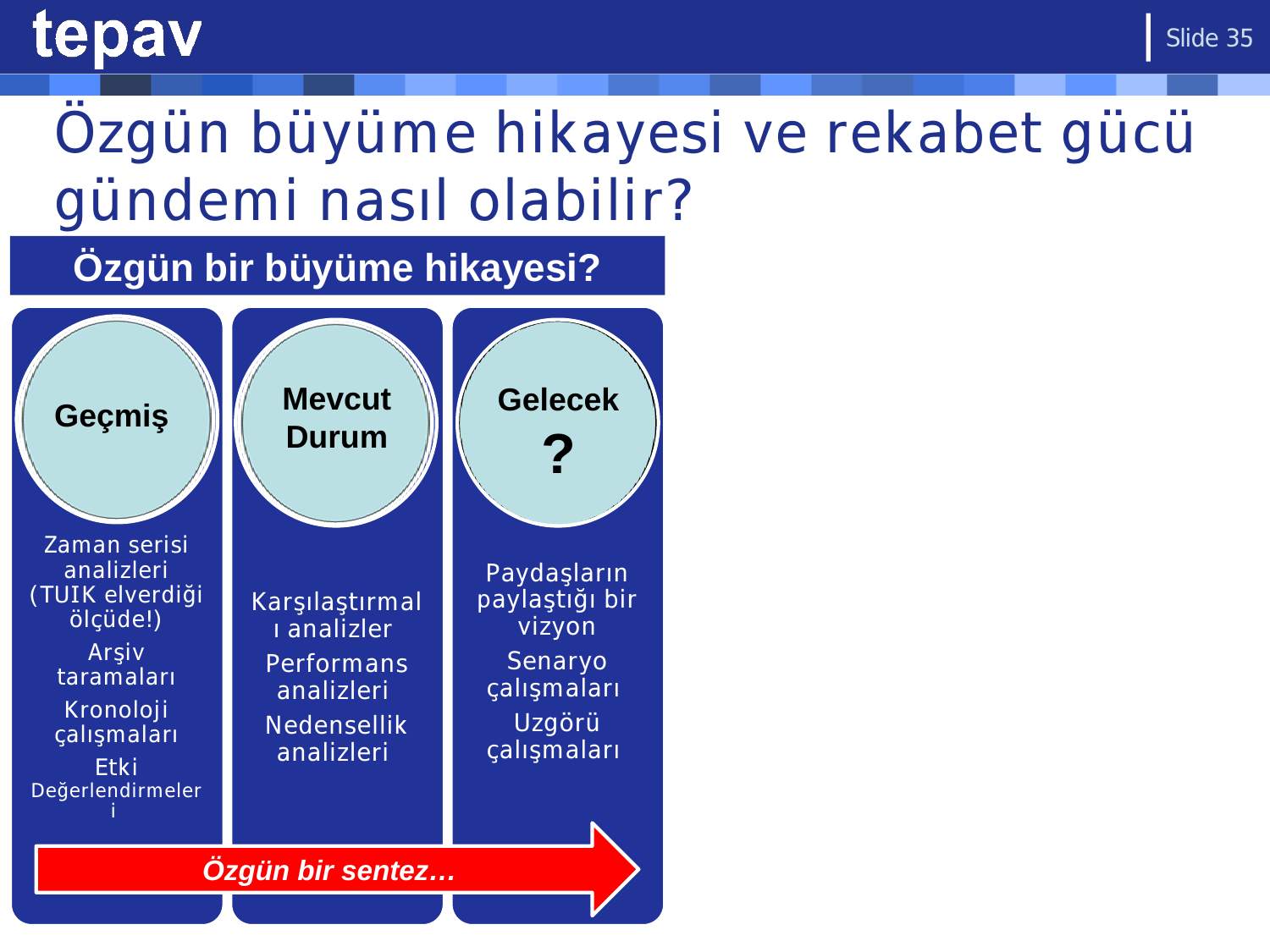

Slide 35
# Özgün büyüme hikayesi ve rekabet gücü gündemi nasıl olabilir?
Özgün bir büyüme hikayesi?
Zaman serisi analizleri (TUIK elverdiği ölçüde!)
Arşiv taramaları
Kronoloji çalışmaları
Etki Değerlendirmeleri
Karşılaştırmalı analizler
Performans analizleri
Nedensellik analizleri
Paydaşların paylaştığı bir vizyon
Senaryo çalışmaları
Uzgörü çalışmaları

Mevcut Durum
Gelecek
?
Geçmiş
Özgün bir sentez…